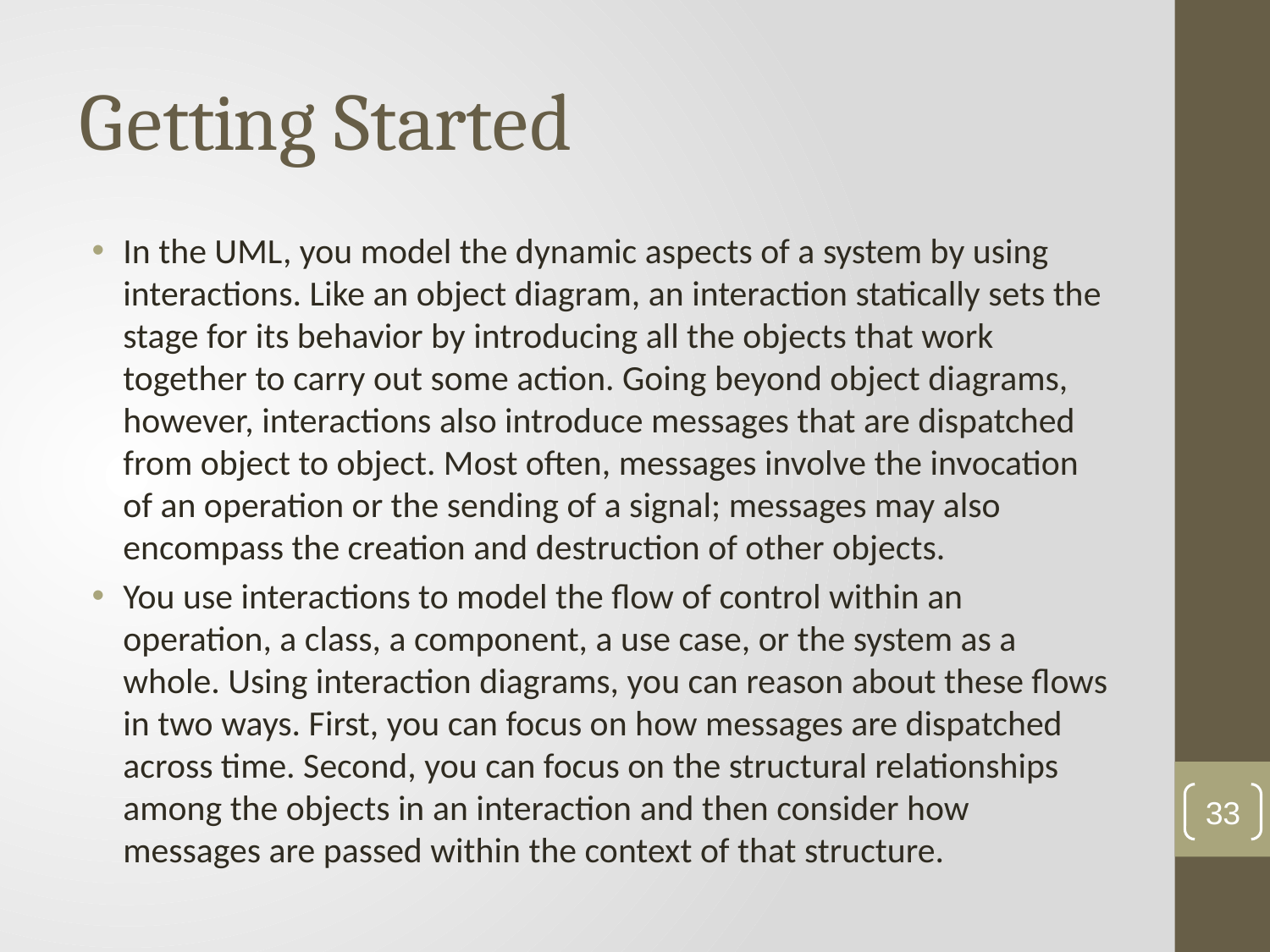

# Getting Started
In the UML, you model the dynamic aspects of a system by using interactions. Like an object diagram, an interaction statically sets the stage for its behavior by introducing all the objects that work together to carry out some action. Going beyond object diagrams, however, interactions also introduce messages that are dispatched from object to object. Most often, messages involve the invocation of an operation or the sending of a signal; messages may also encompass the creation and destruction of other objects.
You use interactions to model the flow of control within an operation, a class, a component, a use case, or the system as a whole. Using interaction diagrams, you can reason about these flows in two ways. First, you can focus on how messages are dispatched across time. Second, you can focus on the structural relationships among the objects in an interaction and then consider how messages are passed within the context of that structure.

33